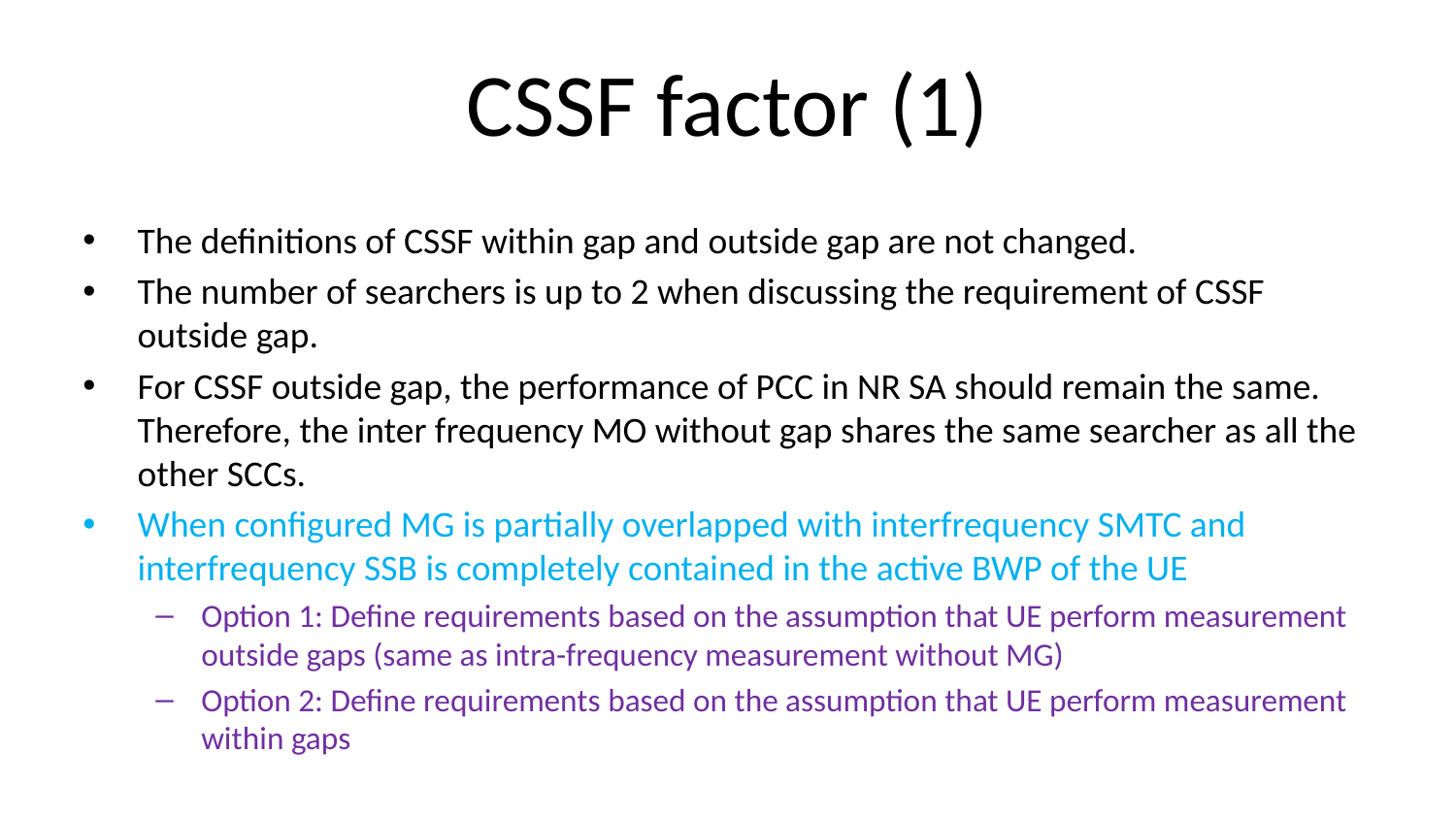

# CSSF factor (1)

The definitions of CSSF within gap and outside gap are not changed.
The number of searchers is up to 2 when discussing the requirement of CSSF outside gap.
For CSSF outside gap, the performance of PCC in NR SA should remain the same. Therefore, the inter frequency MO without gap shares the same searcher as all the other SCCs.
When configured MG is partially overlapped with interfrequency SMTC and interfrequency SSB is completely contained in the active BWP of the UE
Option 1: Define requirements based on the assumption that UE perform measurement outside gaps (same as intra-frequency measurement without MG)
Option 2: Define requirements based on the assumption that UE perform measurement within gaps